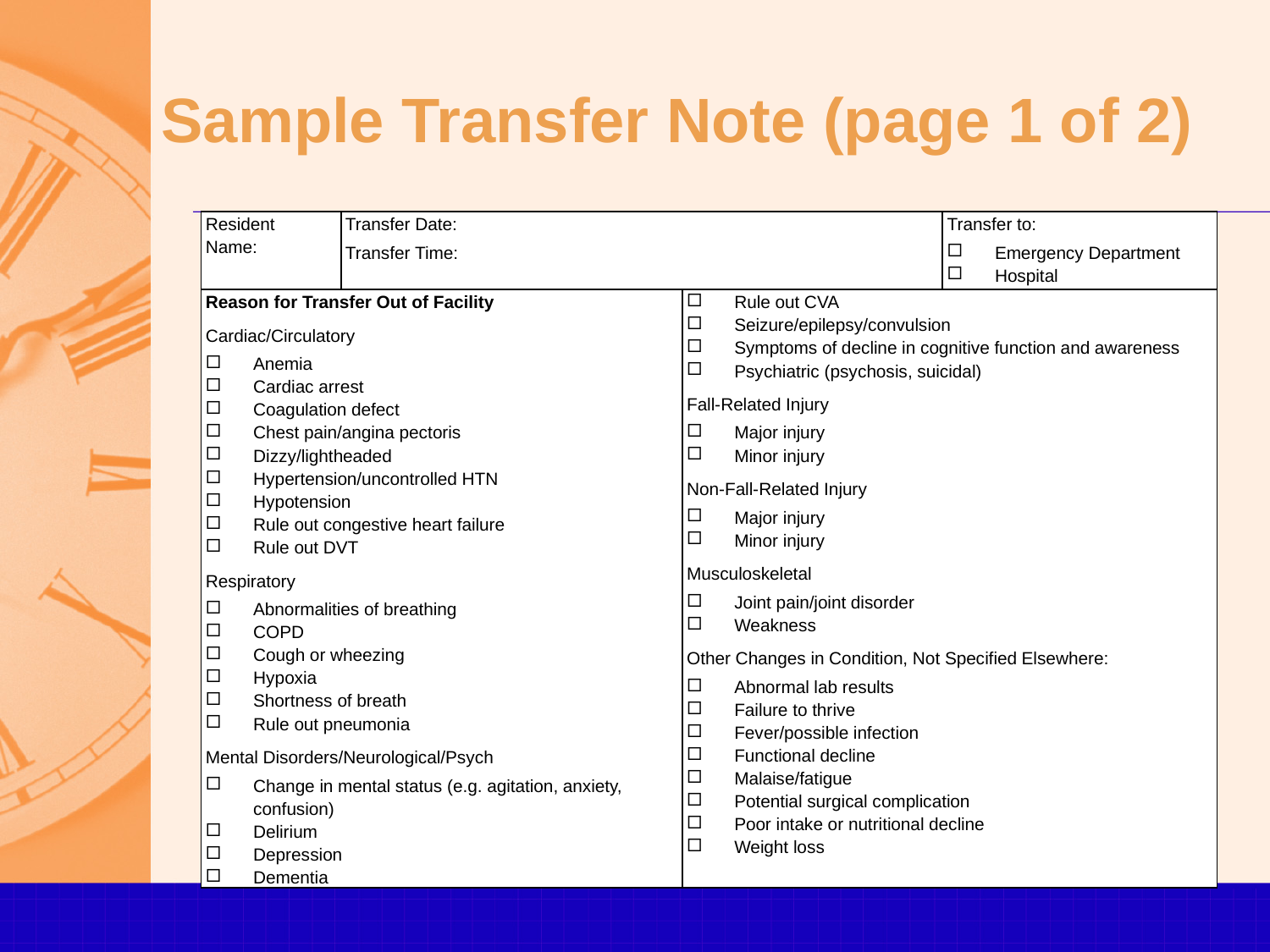

# Sample Transfer Note (page 1 of 2)
| Resident Name: | Transfer Date: Transfer Time: |  | Transfer to: Emergency Department Hospital |
| --- | --- | --- | --- |
| Reason for Transfer Out of Facility Cardiac/Circulatory Anemia Cardiac arrest Coagulation defect Chest pain/angina pectoris Dizzy/lightheaded Hypertension/uncontrolled HTN Hypotension Rule out congestive heart failure Rule out DVT Respiratory Abnormalities of breathing COPD Cough or wheezing Hypoxia Shortness of breath Rule out pneumonia Mental Disorders/Neurological/Psych Change in mental status (e.g. agitation, anxiety, confusion) Delirium Depression Dementia |  | Rule out CVA Seizure/epilepsy/convulsion Symptoms of decline in cognitive function and awareness Psychiatric (psychosis, suicidal) Fall-Related Injury Major injury Minor injury Non-Fall-Related Injury Major injury Minor injury Musculoskeletal Joint pain/joint disorder Weakness Other Changes in Condition, Not Specified Elsewhere: Abnormal lab results Failure to thrive Fever/possible infection Functional decline Malaise/fatigue Potential surgical complication Poor intake or nutritional decline Weight loss |  |